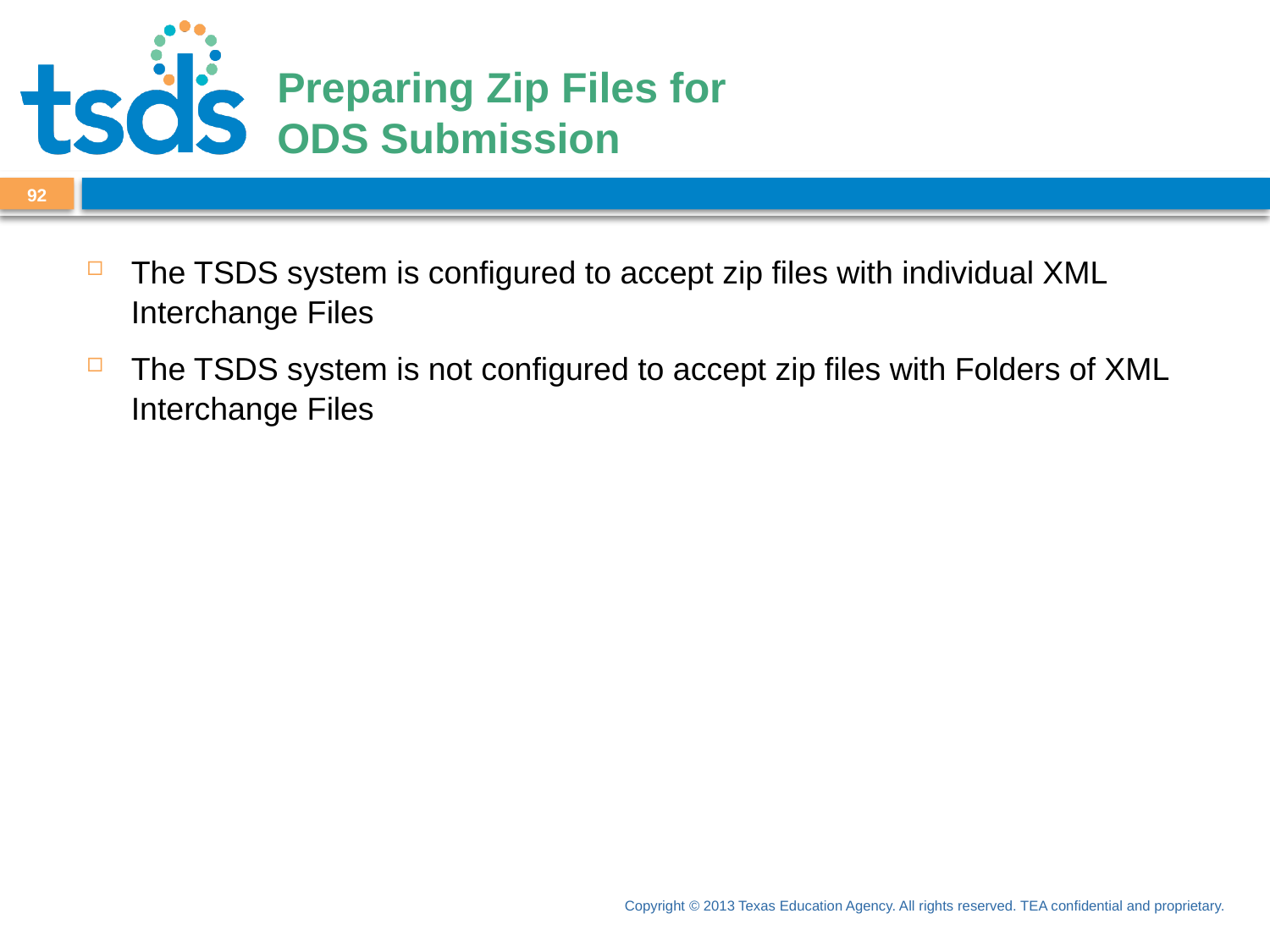

# Preparing Zip Files for ODS Submission
92
The TSDS system is configured to accept zip files with individual XML Interchange Files
The TSDS system is not configured to accept zip files with Folders of XML Interchange Files